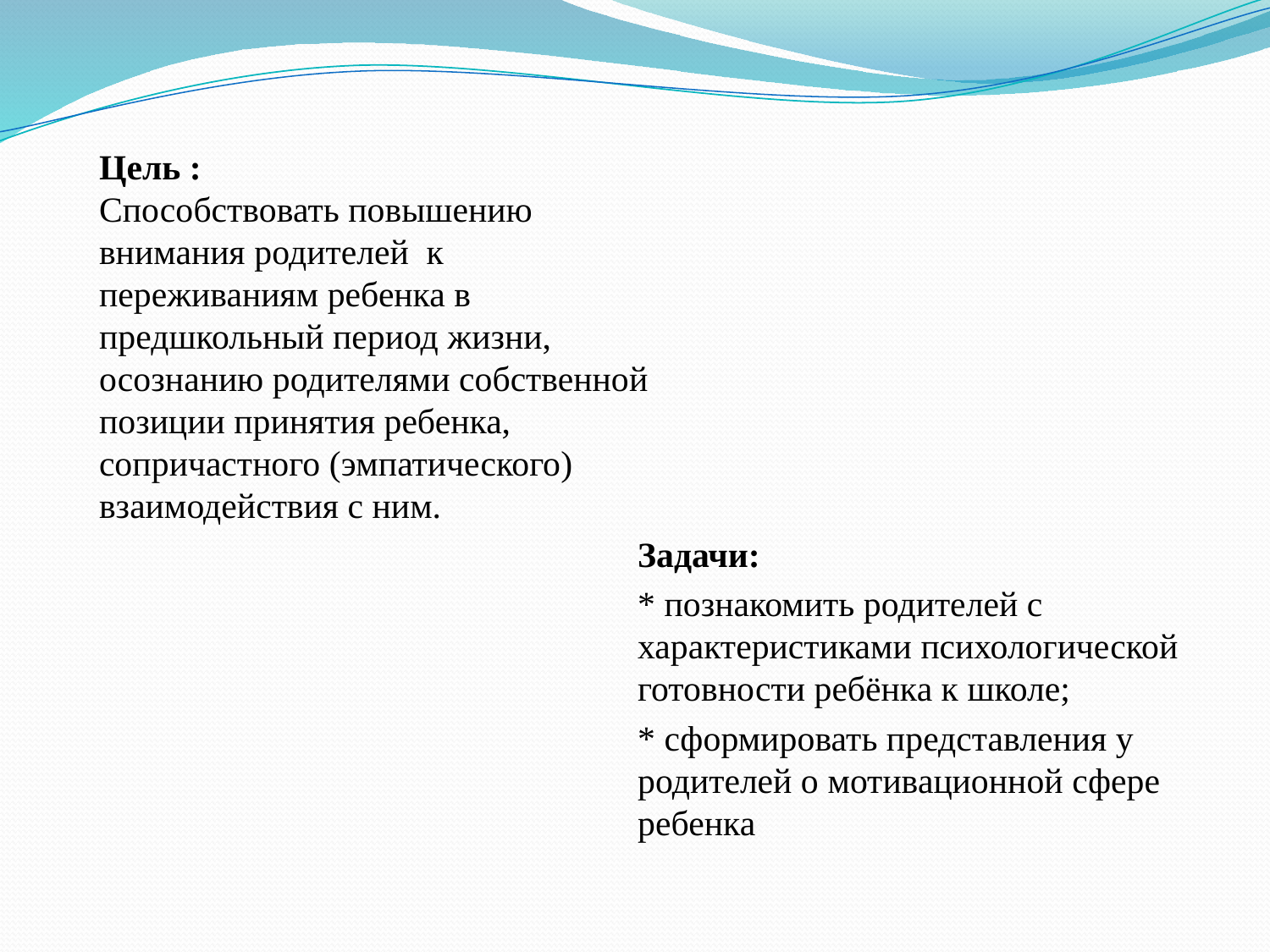

# Цель : Способствовать повышению внимания родителей  к переживаниям ребенка в предшкольный период жизни, осознанию родителями собственной позиции принятия ребенка, сопричастного (эмпатического) взаимодействия с ним.
Задачи:
* познакомить родителей с характеристиками психологической готовности ребёнка к школе;
* сформировать представления у родителей о мотивационной сфере ребенка